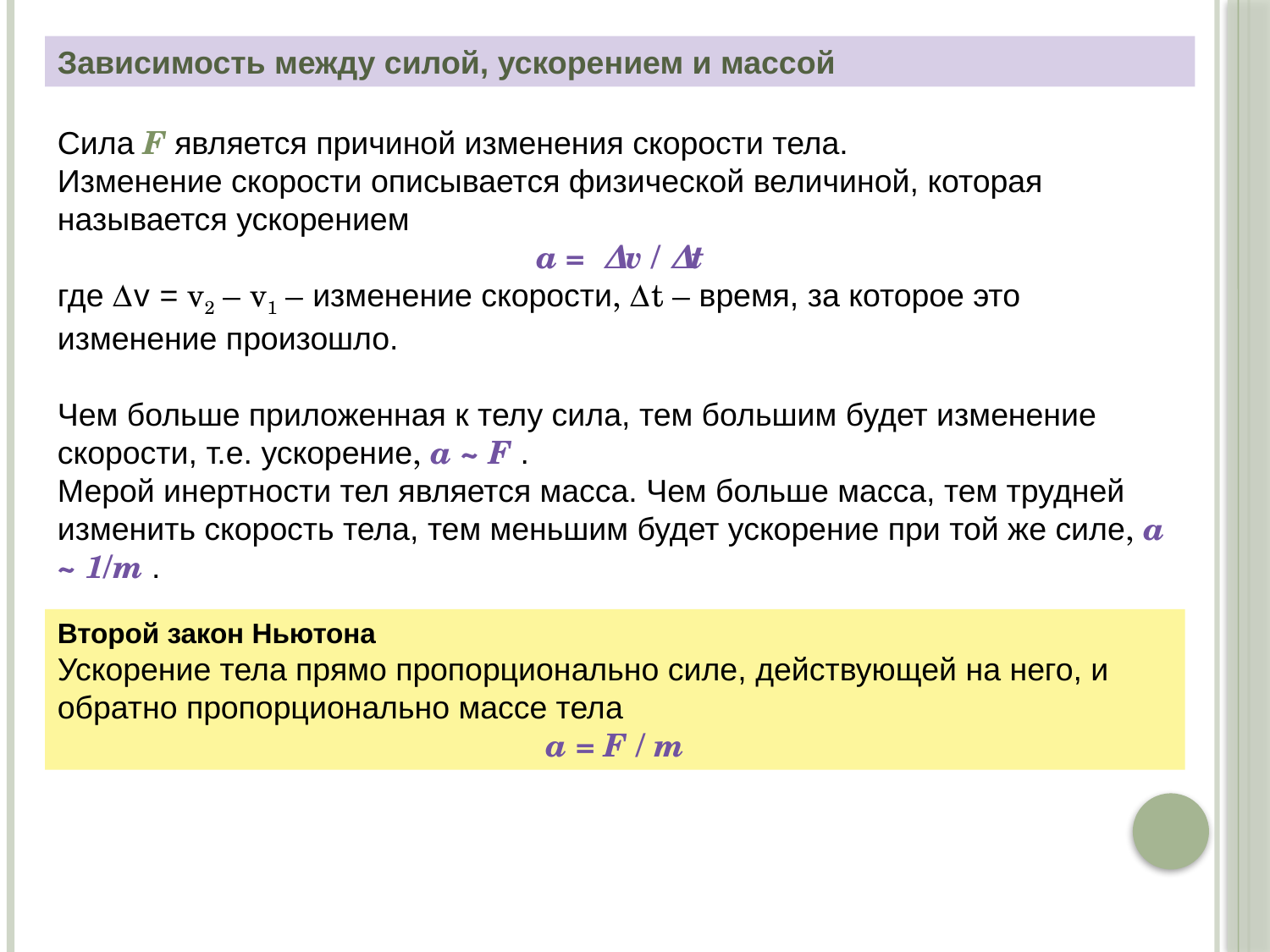

Зависимость между силой, ускорением и массой
Сила F является причиной изменения скорости тела.
Изменение скорости описывается физической величиной, которая называется ускорением
a =  Δv / Δt
где Δv = v2 – v1 – изменение скорости, Δt – время, за которое это изменение произошло.

Чем больше приложенная к телу сила, тем большим будет изменение скорости, т.е. ускорение, a ~ F .
Мерой инертности тел является масса. Чем больше масса, тем трудней изменить скорость тела, тем меньшим будет ускорение при той же силе, a ~ 1/m .
Второй закон Ньютона
Ускорение тела прямо пропорционально силе, действующей на него, и обратно пропорционально массе тела
a = F / m